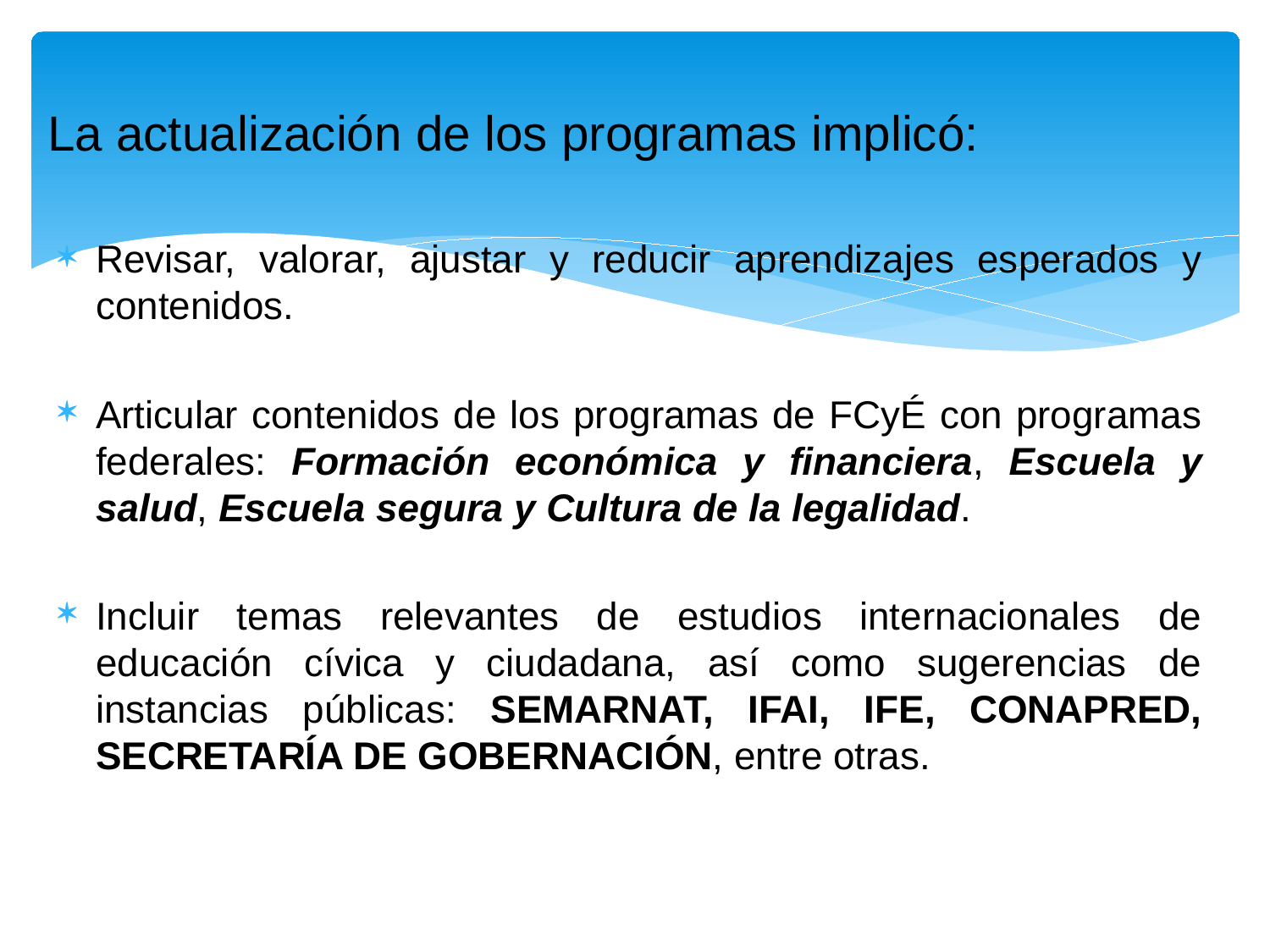

# La actualización de los programas implicó:
Revisar, valorar, ajustar y reducir aprendizajes esperados y contenidos.

Articular contenidos de los programas de FCyÉ con programas federales: Formación económica y financiera, Escuela y salud, Escuela segura y Cultura de la legalidad.

Incluir temas relevantes de estudios internacionales de educación cívica y ciudadana, así como sugerencias de instancias públicas: SEMARNAT, IFAI, IFE, CONAPRED, SECRETARÍA DE GOBERNACIÓN, entre otras.